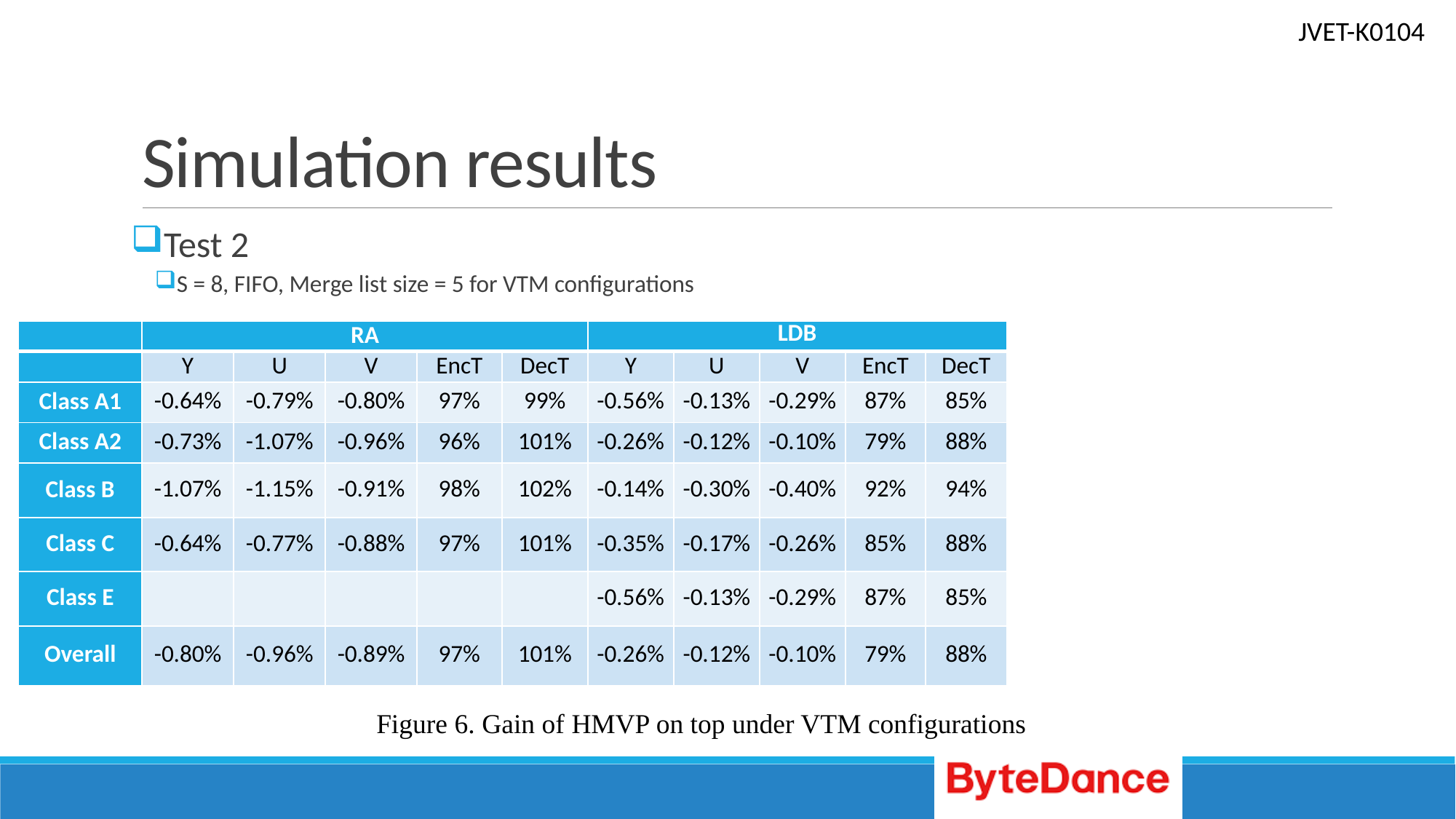

# Simulation results
Test 2
S = 8, FIFO, Merge list size = 5 for VTM configurations
|  | RA |  |  |  |  | LDB |  |  |  |  |
| --- | --- | --- | --- | --- | --- | --- | --- | --- | --- | --- |
|  | Y | U | V | EncT | DecT | Y | U | V | EncT | DecT |
| Class A1 | -0.64% | -0.79% | -0.80% | 97% | 99% | -0.56% | -0.13% | -0.29% | 87% | 85% |
| Class A2 | -0.73% | -1.07% | -0.96% | 96% | 101% | -0.26% | -0.12% | -0.10% | 79% | 88% |
| Class B | -1.07% | -1.15% | -0.91% | 98% | 102% | -0.14% | -0.30% | -0.40% | 92% | 94% |
| Class C | -0.64% | -0.77% | -0.88% | 97% | 101% | -0.35% | -0.17% | -0.26% | 85% | 88% |
| Class E |  |  |  |  |  | -0.56% | -0.13% | -0.29% | 87% | 85% |
| Overall | -0.80% | -0.96% | -0.89% | 97% | 101% | -0.26% | -0.12% | -0.10% | 79% | 88% |
Figure 6. Gain of HMVP on top under VTM configurations